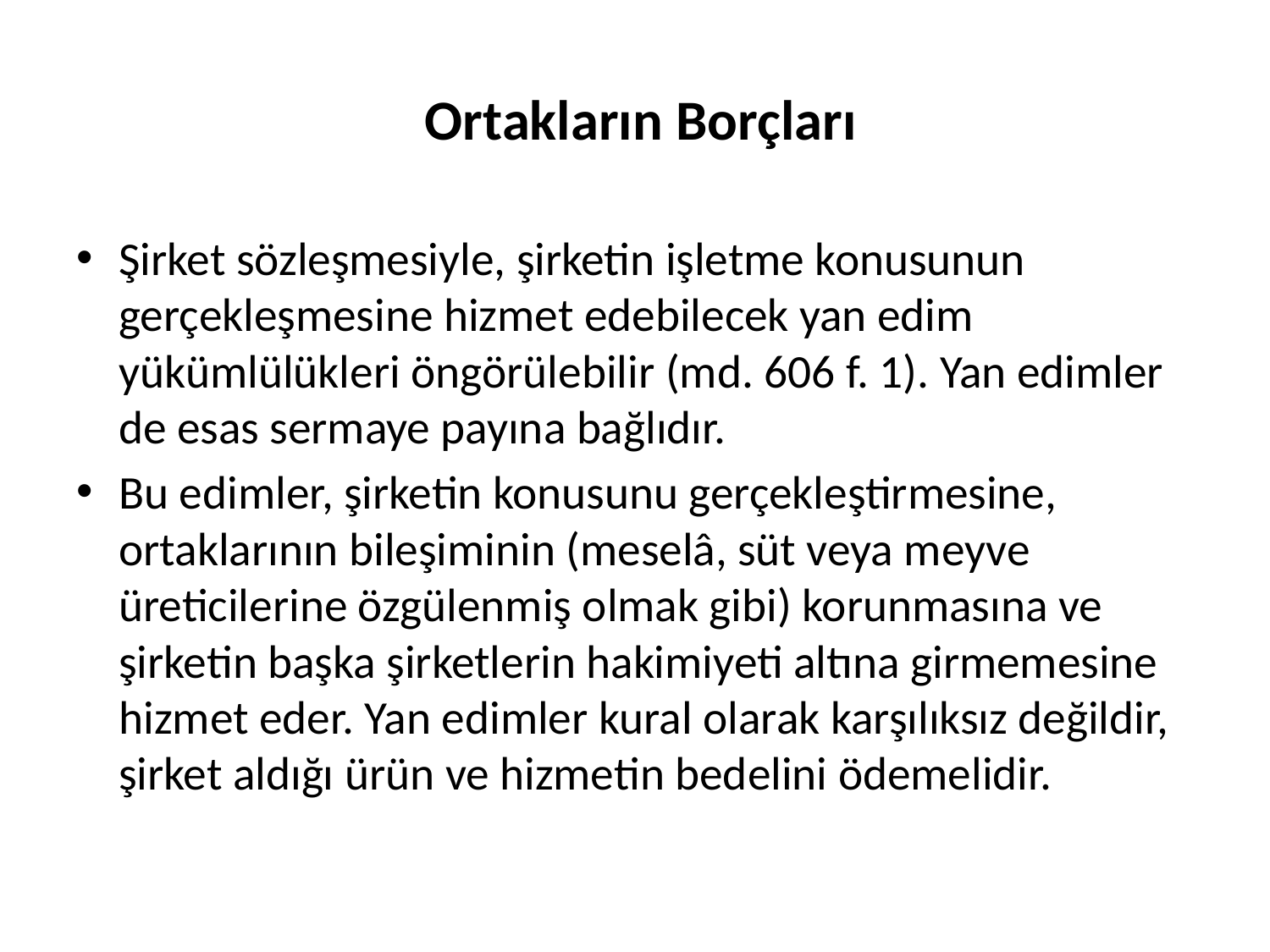

# Ortakların Borçları
Şirket sözleşmesiyle, şirketin işletme konusunun gerçekleşmesine hizmet edebilecek yan edim yükümlülükleri öngörülebilir (md. 606 f. 1). Yan edimler de esas sermaye payına bağlıdır.
Bu edimler, şirketin konusunu gerçekleştirmesine, ortaklarının bileşiminin (meselâ, süt veya meyve üreticilerine özgülenmiş olmak gibi) korunmasına ve şirketin başka şirketlerin hakimiyeti altına girmemesine hizmet eder. Yan edimler kural olarak karşılıksız değildir, şirket aldığı ürün ve hizmetin bedelini ödemelidir.